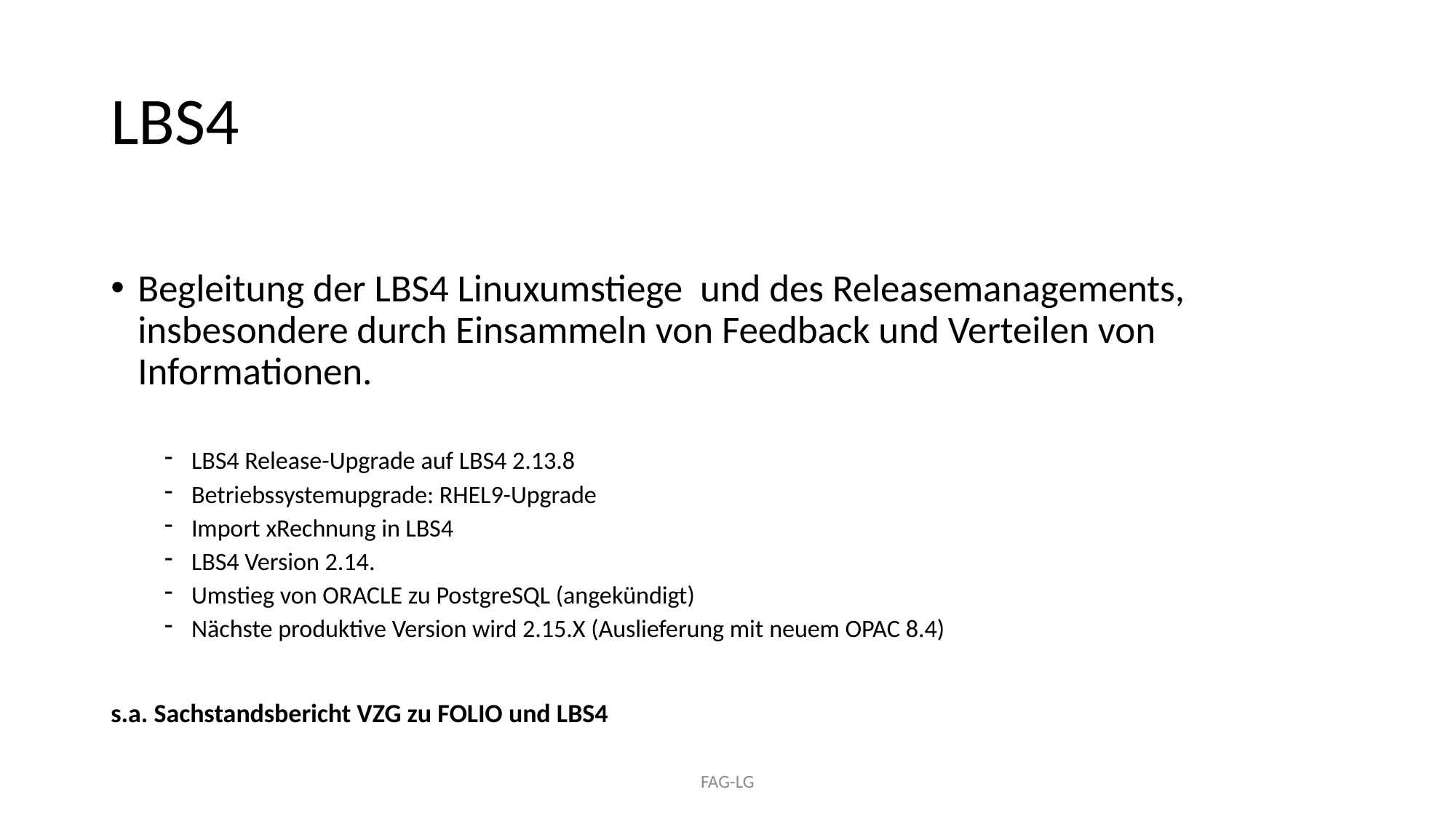

# LBS4

Begleitung der LBS4 Linuxumstiege  und des Releasemanagements, insbesondere durch Einsammeln von Feedback und Verteilen von Informationen.

LBS4 Release-Upgrade auf LBS4 2.13.8
Betriebssystemupgrade: RHEL9-Upgrade
Import xRechnung in LBS4
LBS4 Version 2.14.
Umstieg von ORACLE zu PostgreSQL (angekündigt)
Nächste produktive Version wird 2.15.X (Auslieferung mit neuem OPAC 8.4)

s.a. Sachstandsbericht VZG zu FOLIO und LBS4

5
FAG-LG